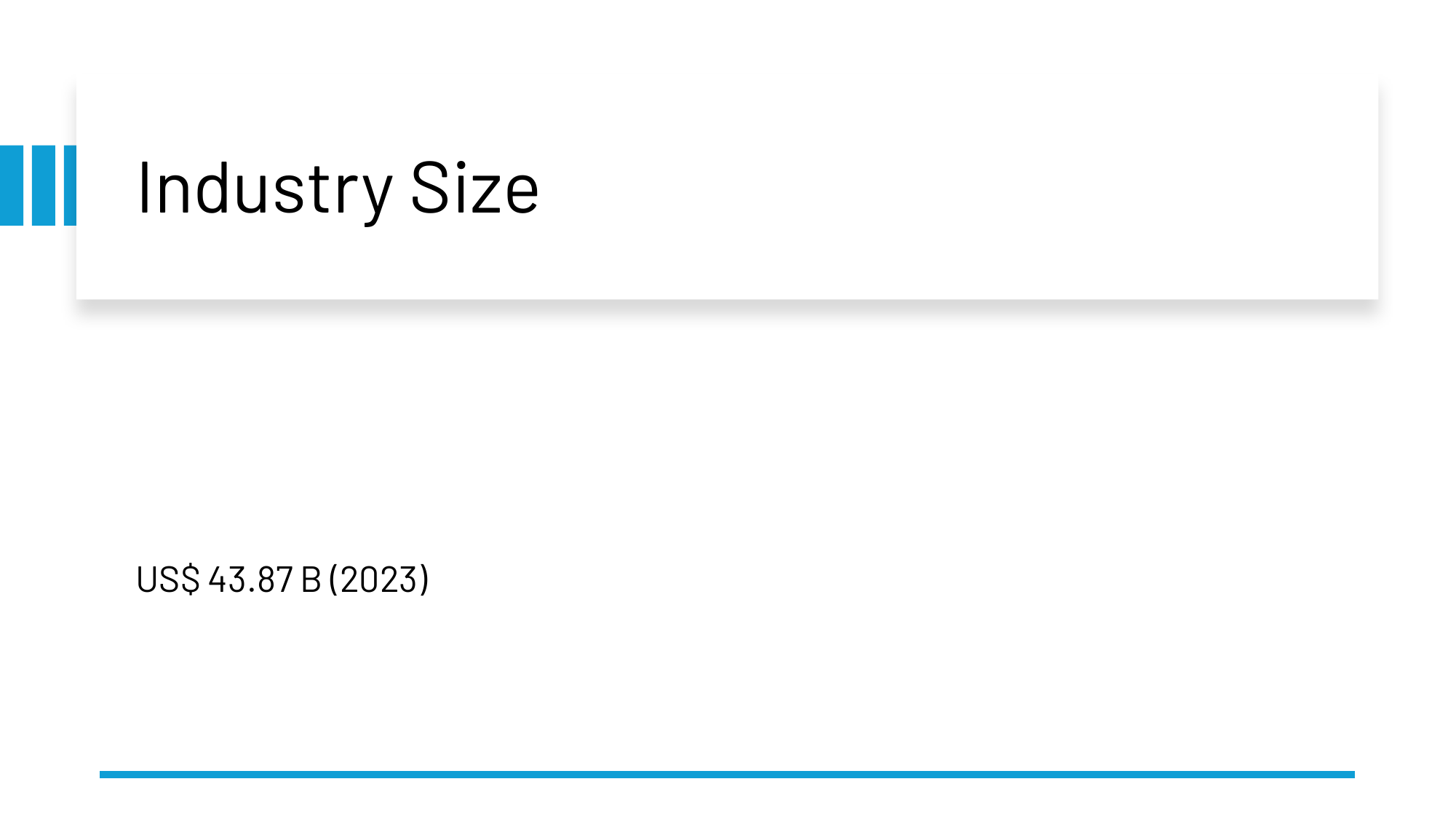

# Industry Size

US$ 43.87 B (2023)